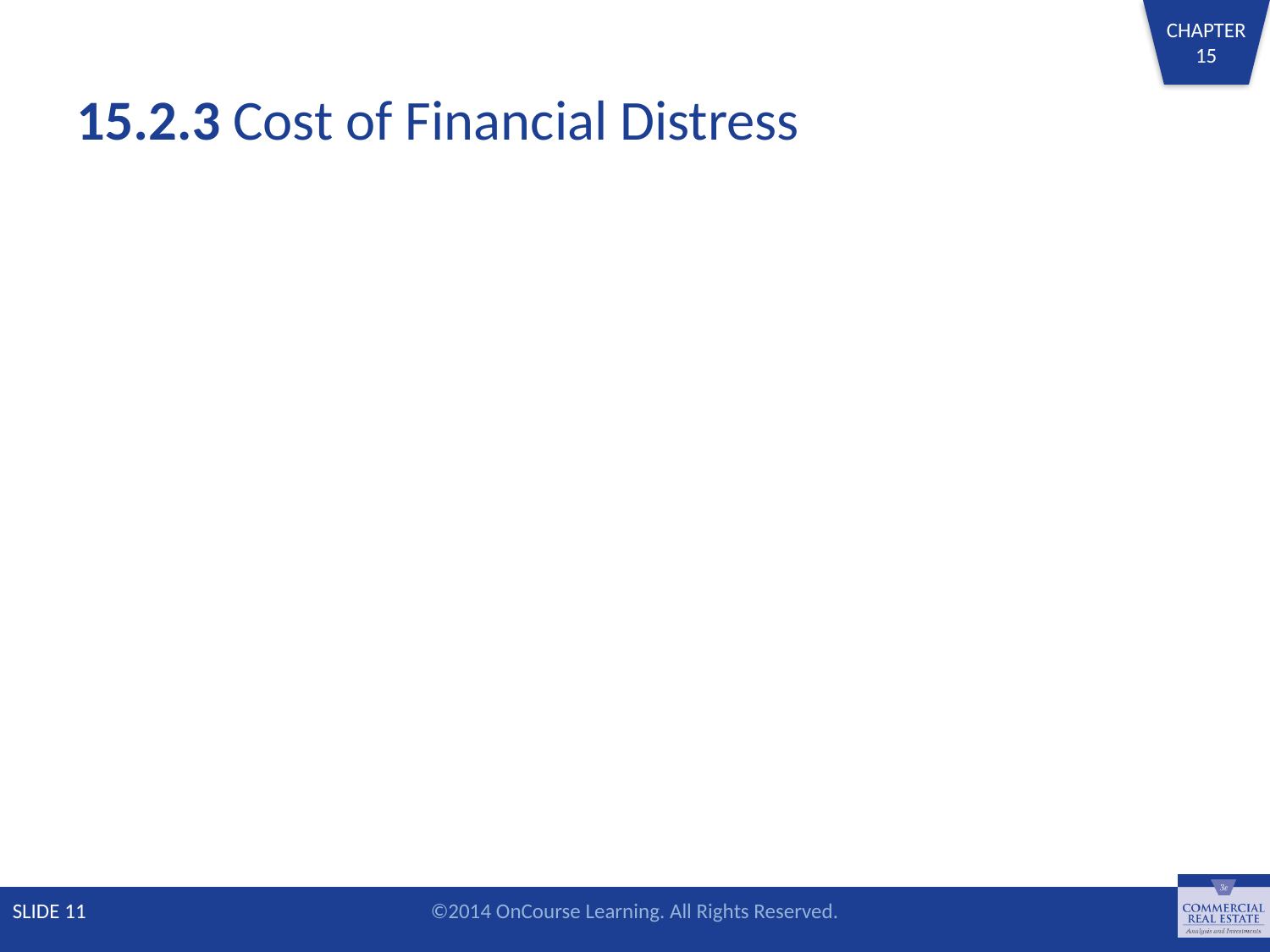

# 15.2.3 Cost of Financial Distress

SLIDE 11